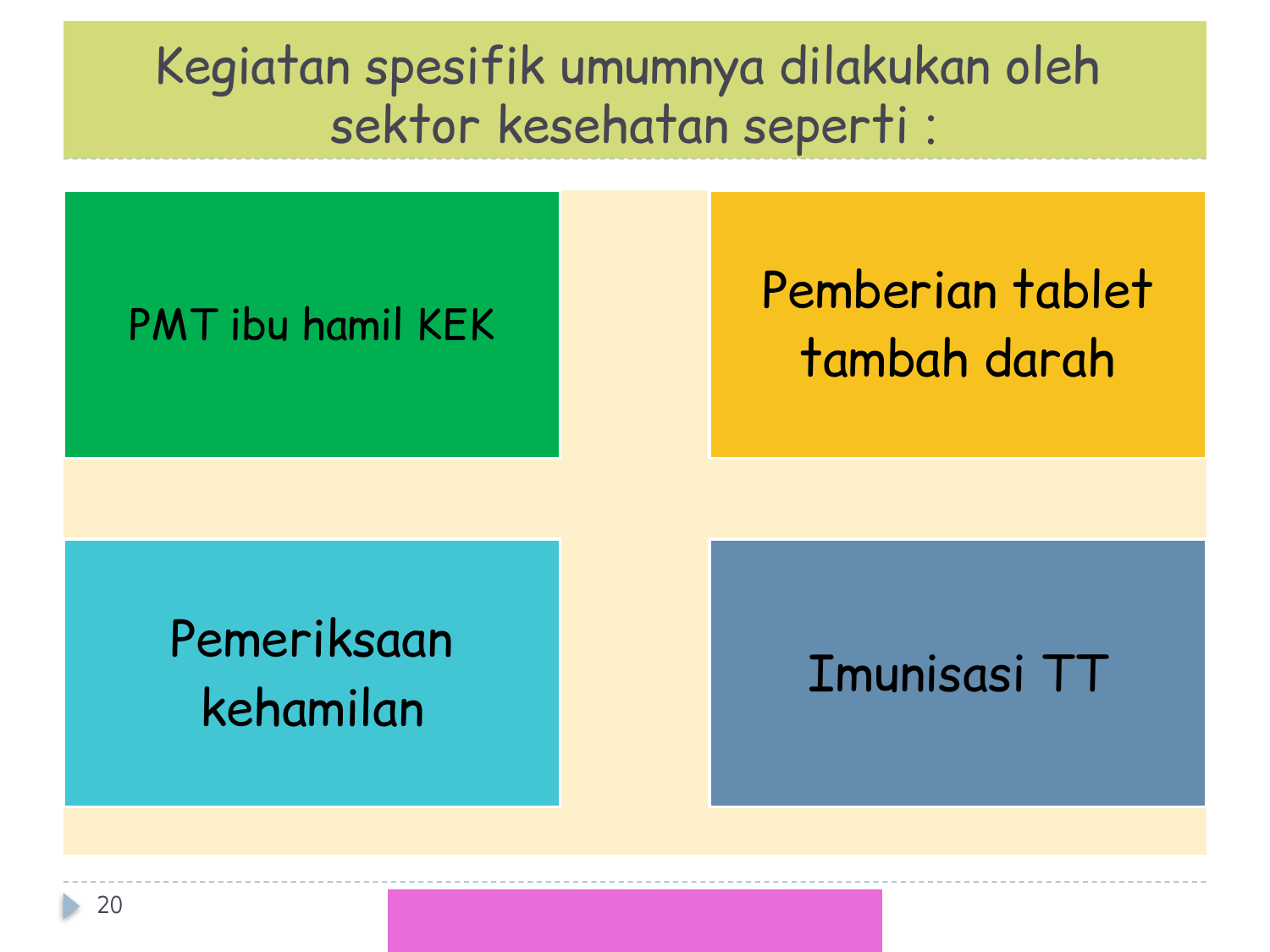

# Kegiatan spesifik umumnya dilakukan oleh sektor kesehatan seperti :
PMT ibu hamil KEK
Pemberian tablet tambah darah
Pemeriksaan kehamilan
Imunisasi TT
20